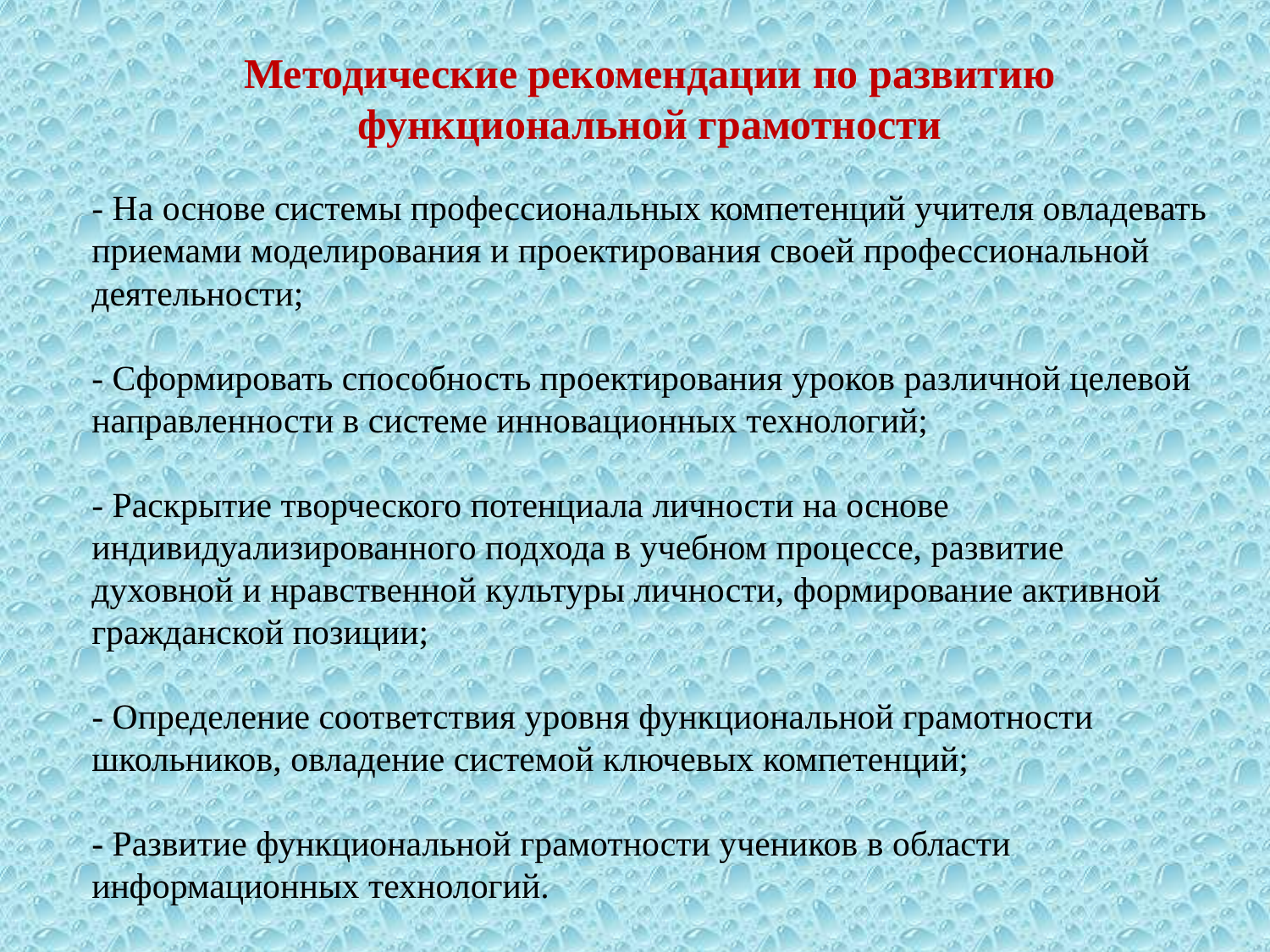

Методические рекомендации по развитию функциональной грамотности

- На основе системы профессиональных компетенций учителя овладевать приемами моделирования и проектирования своей профессиональной деятельности;

- Сформировать способность проектирования уроков различной целевой направленности в системе инновационных технологий;

- Раскрытие творческого потенциала личности на основе индивидуализированного подхода в учебном процессе, развитие духовной и нравственной культуры личности, формирование активной гражданской позиции;

- Определение соответствия уровня функциональной грамотности школьников, овладение системой ключевых компетенций;

- Развитие функциональной грамотности учеников в области информационных технологий.